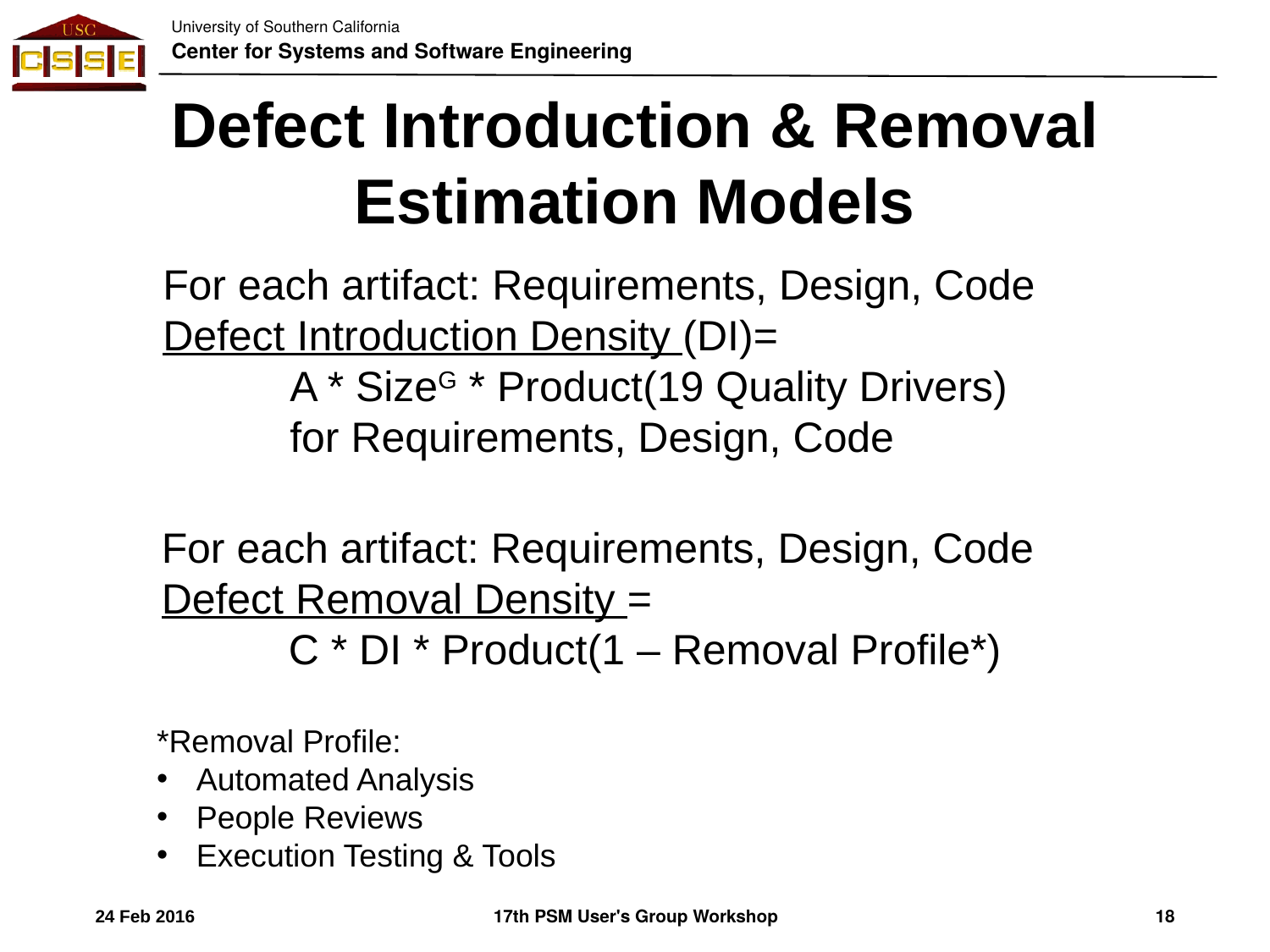

# Defect Introduction & Removal Estimation Models
For each artifact: Requirements, Design, Code
Defect Introduction Density (DI)=
	A * SizeG * Product(19 Quality Drivers)
	for Requirements, Design, Code
For each artifact: Requirements, Design, Code
Defect Removal Density =
	C * DI * Product(1 – Removal Profile*)
*Removal Profile:
Automated Analysis
People Reviews
Execution Testing & Tools
24 Feb 2016
18
17th PSM User's Group Workshop